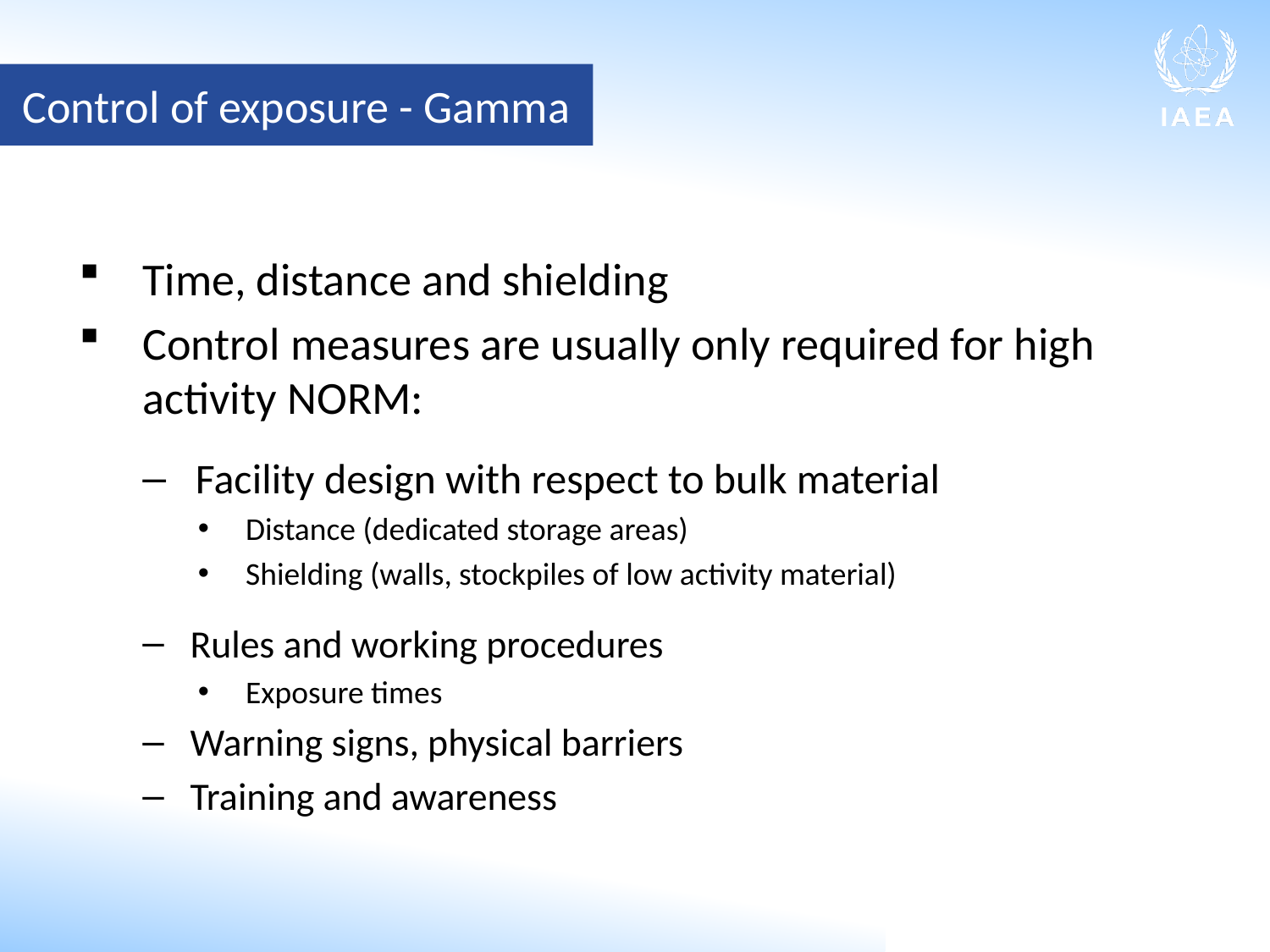

Control of exposure - Gamma

Time, distance and shielding
Control measures are usually only required for high activity NORM:

Facility design with respect to bulk material
Distance (dedicated storage areas)
Shielding (walls, stockpiles of low activity material)

Rules and working procedures
Exposure times
Warning signs, physical barriers
Training and awareness